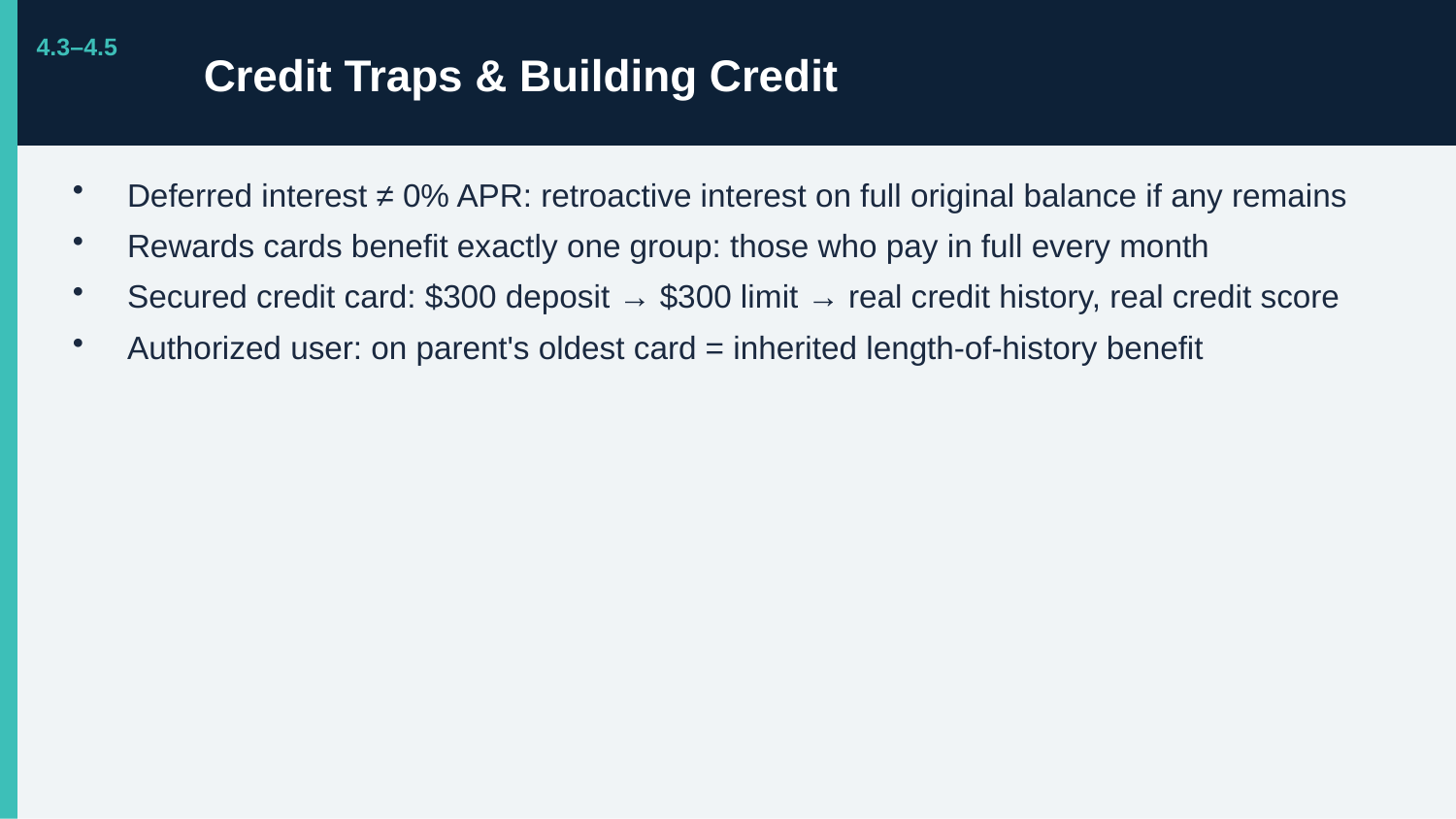

Credit Traps & Building Credit
4.3–4.5
Deferred interest ≠ 0% APR: retroactive interest on full original balance if any remains
Rewards cards benefit exactly one group: those who pay in full every month
Secured credit card: $300 deposit → $300 limit → real credit history, real credit score
Authorized user: on parent's oldest card = inherited length-of-history benefit